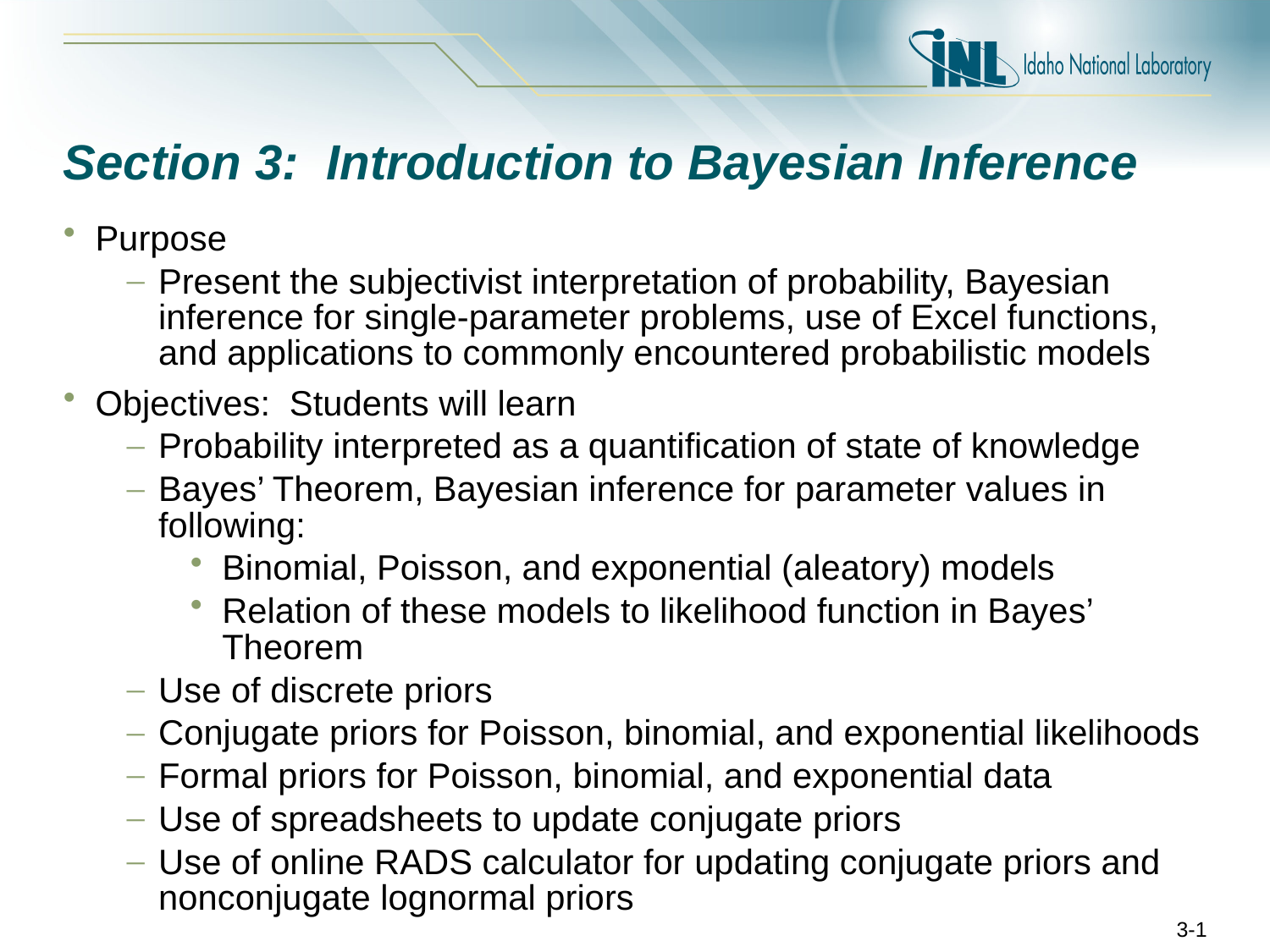

# Section 3:  Introduction to Bayesian Inference
Purpose
Present the subjectivist interpretation of probability, Bayesian inference for single-parameter problems, use of Excel functions, and applications to commonly encountered probabilistic models
Objectives:  Students will learn
Probability interpreted as a quantification of state of knowledge
Bayes’ Theorem, Bayesian inference for parameter values in following:
Binomial, Poisson, and exponential (aleatory) models
Relation of these models to likelihood function in Bayes’ Theorem
Use of discrete priors
Conjugate priors for Poisson, binomial, and exponential likelihoods
Formal priors for Poisson, binomial, and exponential data
Use of spreadsheets to update conjugate priors
Use of online RADS calculator for updating conjugate priors and nonconjugate lognormal priors
3-1